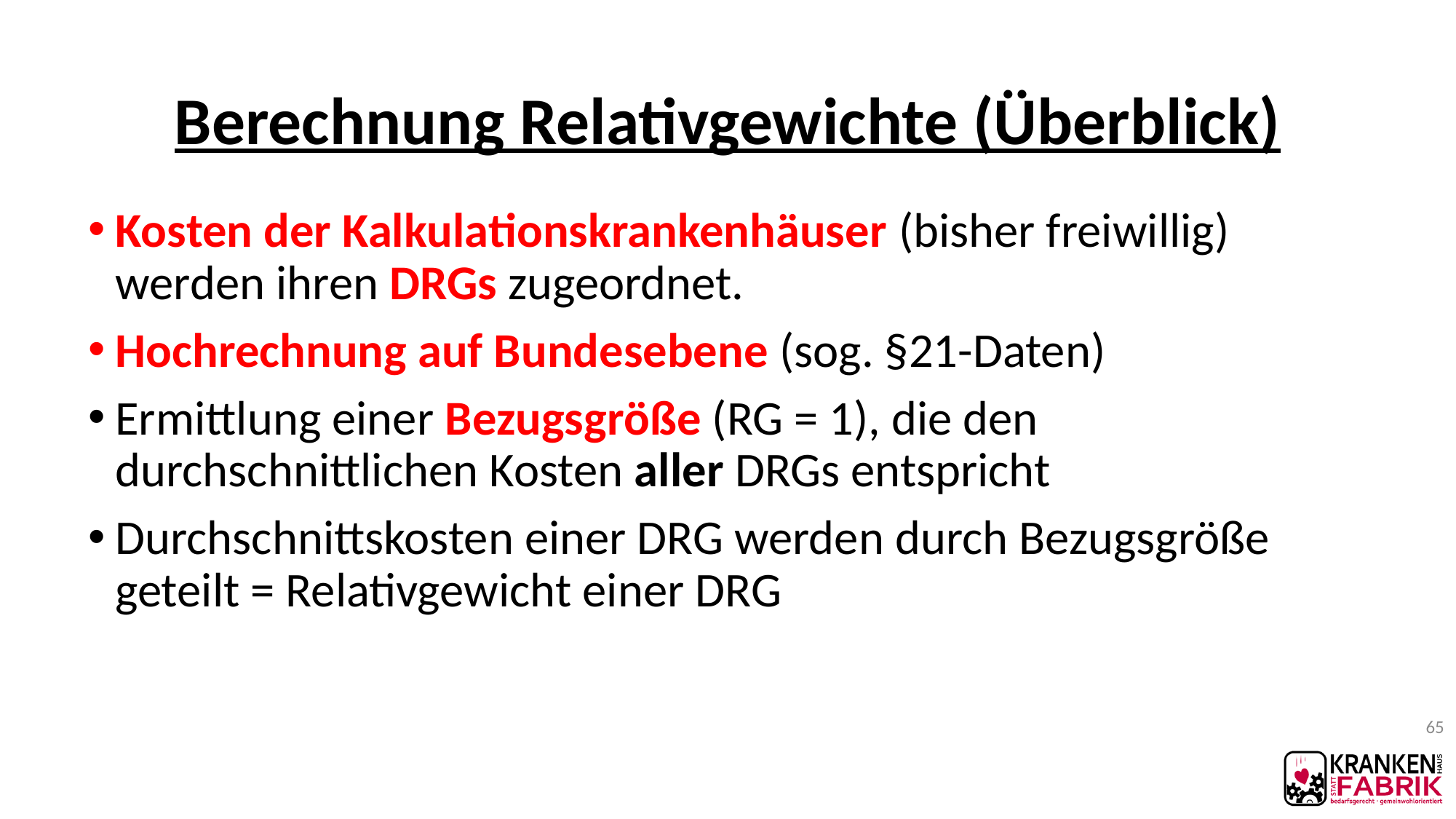

# Berechnung Relativgewichte (Überblick)
Kosten der Kalkulationskrankenhäuser (bisher freiwillig) werden ihren DRGs zugeordnet.
Hochrechnung auf Bundesebene (sog. §21-Daten)
Ermittlung einer Bezugsgröße (RG = 1), die den durchschnittlichen Kosten aller DRGs entspricht
Durchschnittskosten einer DRG werden durch Bezugsgröße geteilt = Relativgewicht einer DRG
65